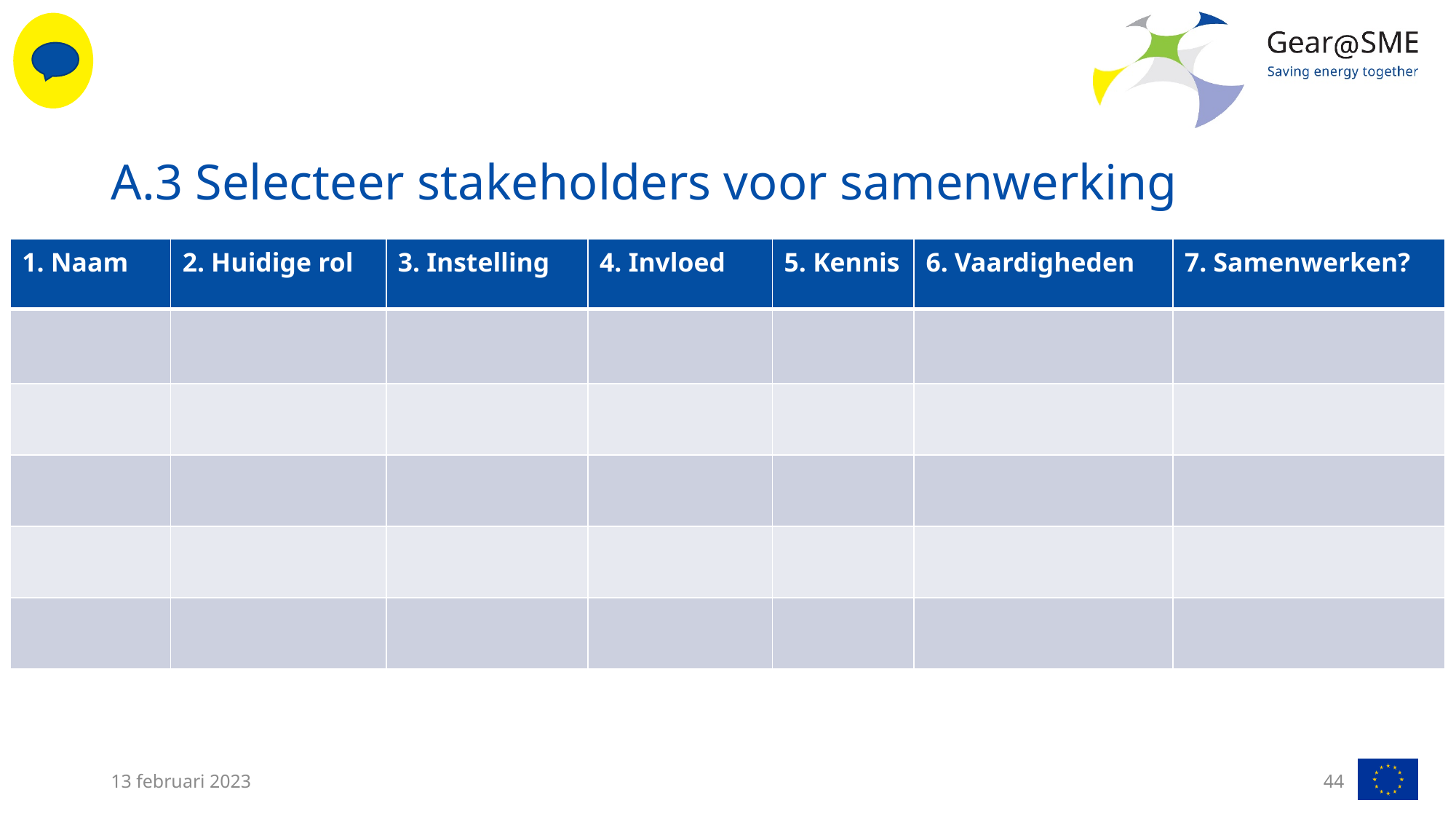

# A.3 Selecteer stakeholders voor samenwerking
| 1. Naam | 2. Huidige rol | 3. Instelling | 4. Invloed | 5. Kennis | 6. Vaardigheden | 7. Samenwerken? |
| --- | --- | --- | --- | --- | --- | --- |
|  |  |  |  |  |  |  |
|  |  |  |  |  |  |  |
|  |  |  |  |  |  |  |
|  |  |  |  |  |  |  |
|  |  |  |  |  |  |  |
13 februari 2023
44